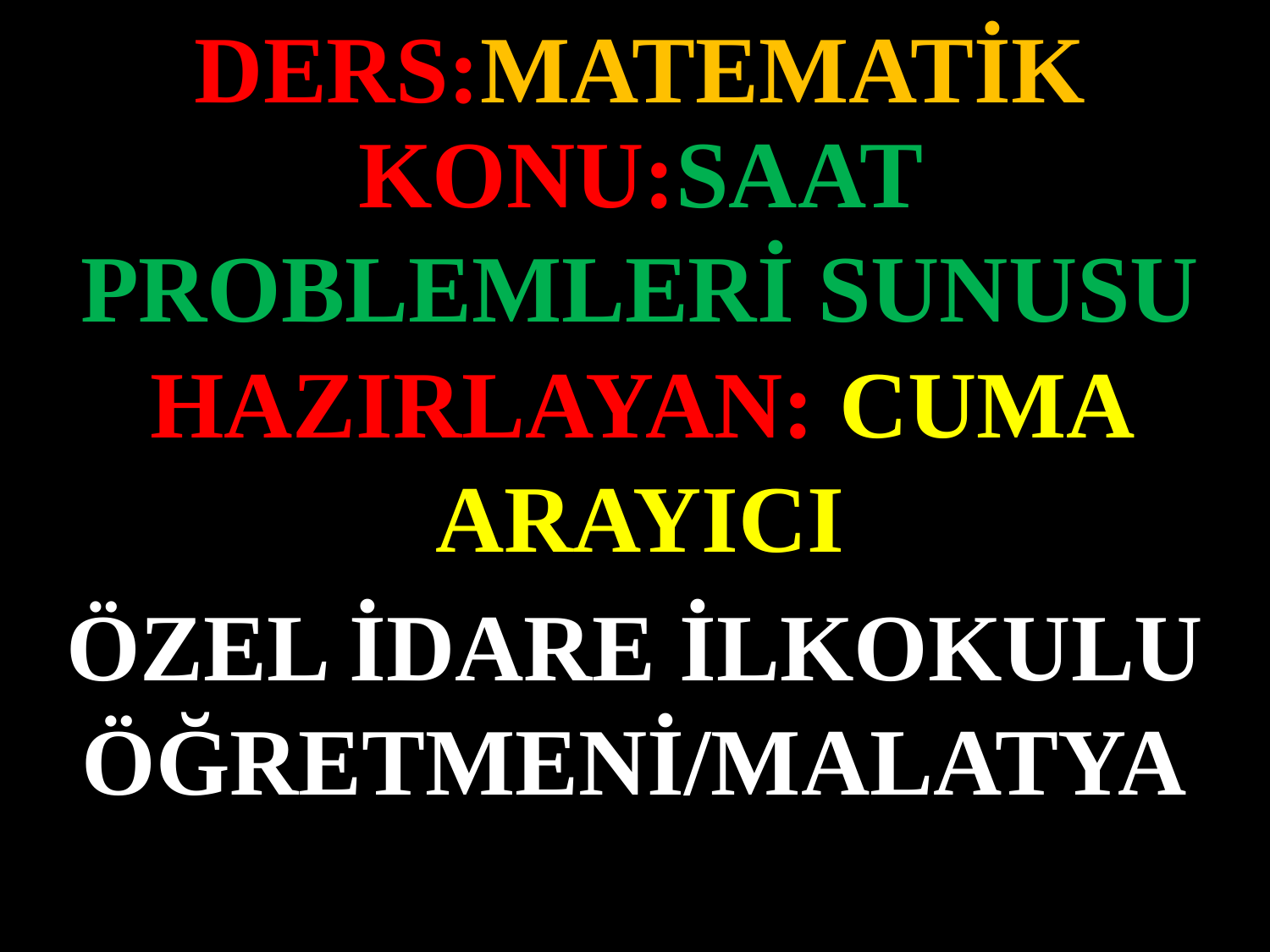

DERS:MATEMATİK
KONU:SAAT PROBLEMLERİ SUNUSU
#
HAZIRLAYAN: CUMA ARAYICI
ÖZEL İDARE İLKOKULU ÖĞRETMENİ/MALATYA